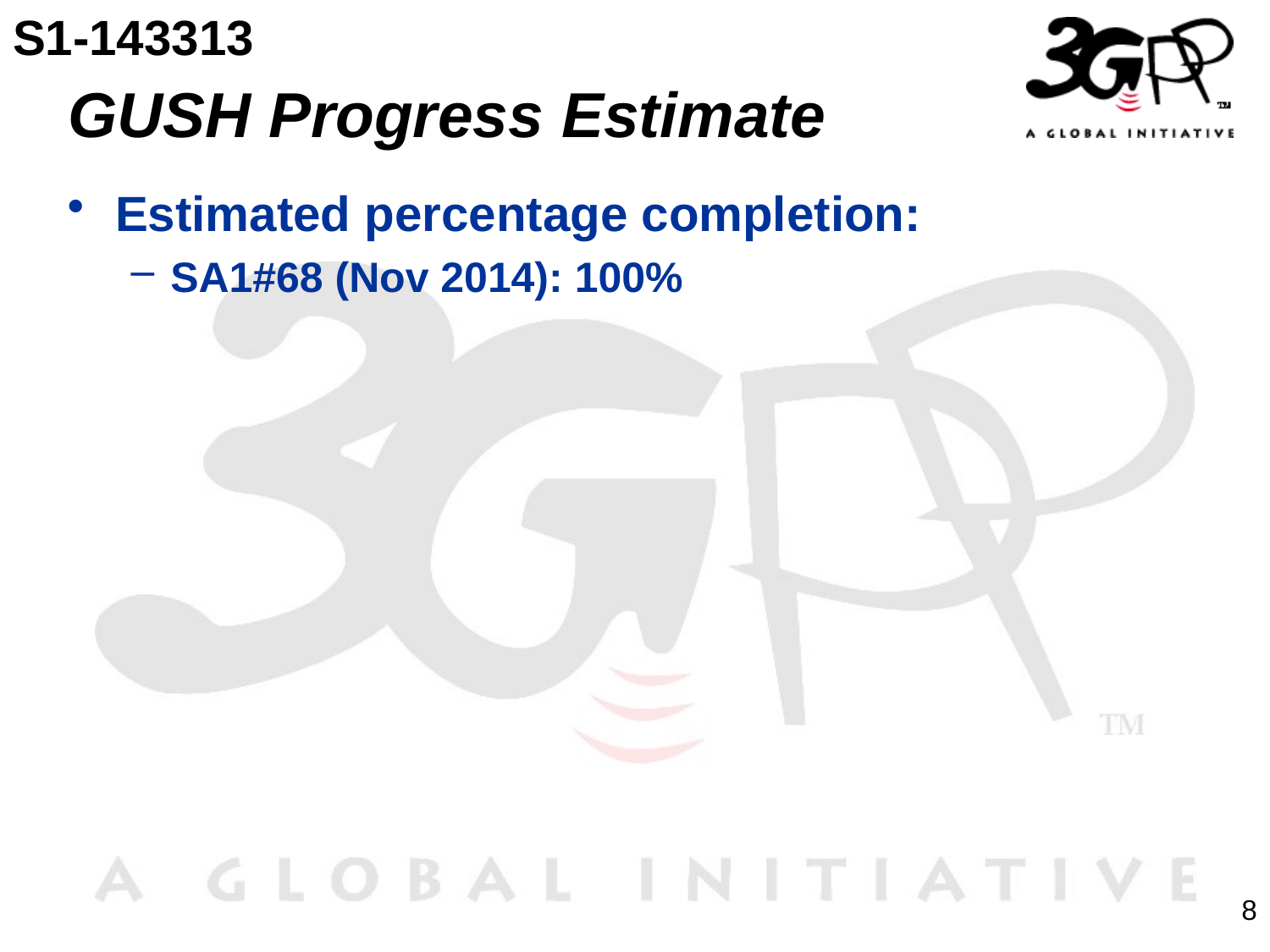

S1-143313
# GUSH Progress Estimate
Estimated percentage completion:
SA1#68 (Nov 2014): 100%
8